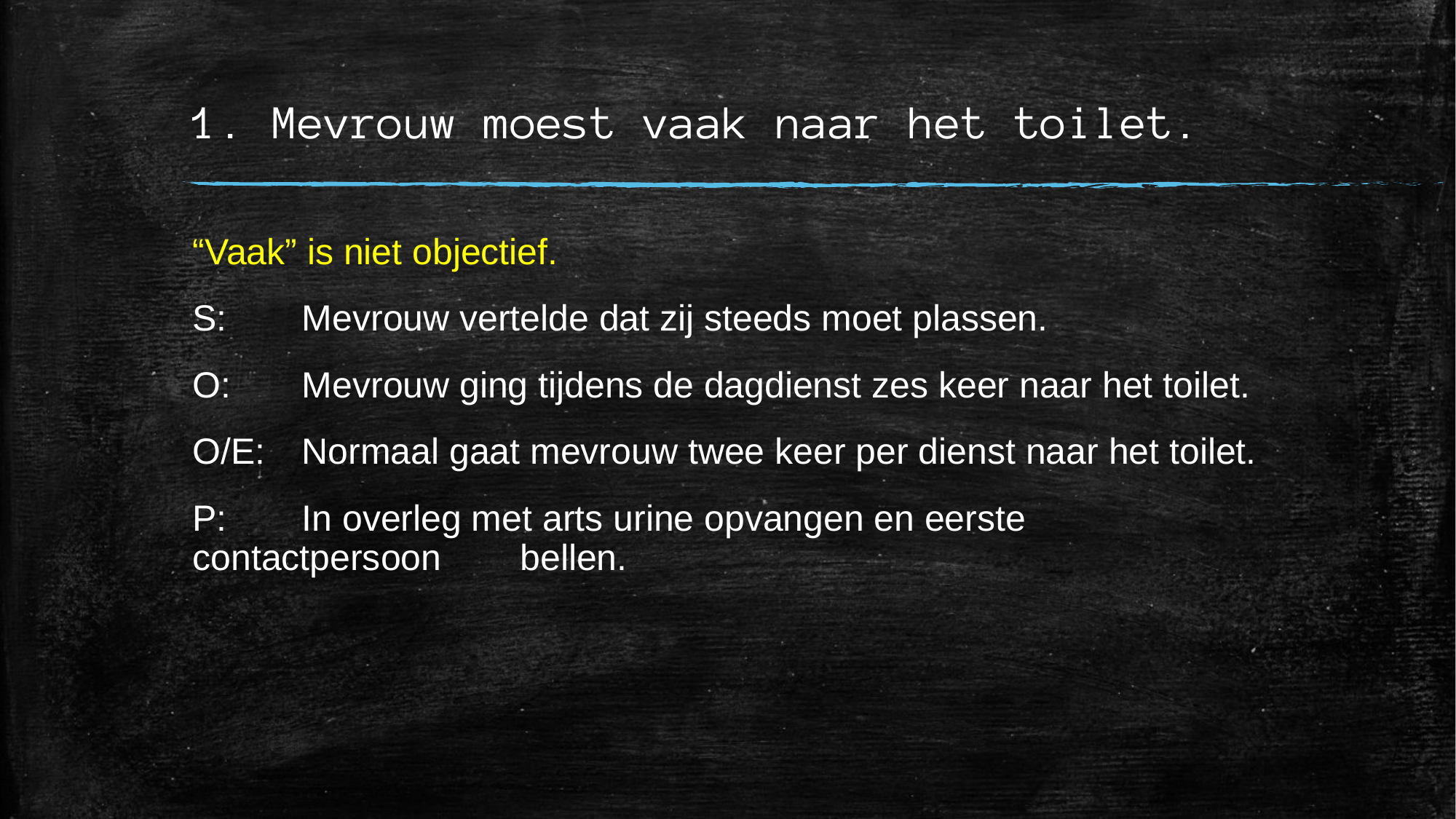

# 1. Mevrouw moest vaak naar het toilet.
“Vaak” is niet objectief.
S:	Mevrouw vertelde dat zij steeds moet plassen.
O:	Mevrouw ging tijdens de dagdienst zes keer naar het toilet.
O/E:	Normaal gaat mevrouw twee keer per dienst naar het toilet.
P:	In overleg met arts urine opvangen en eerste contactpersoon 	bellen.